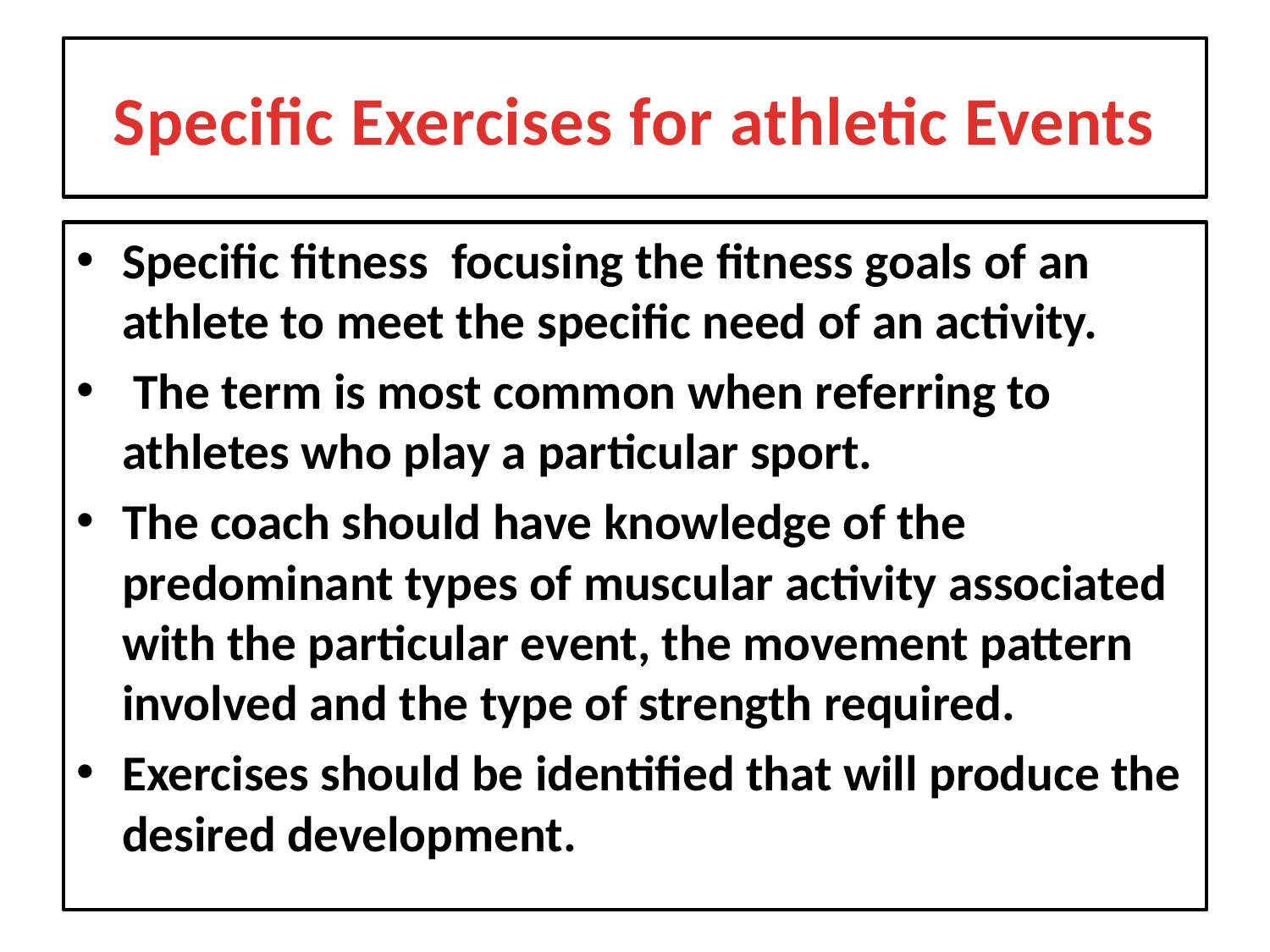

# Specific Exercises for athletic Events
Specific fitness  focusing the fitness goals of an athlete to meet the specific need of an activity.
 The term is most common when referring to athletes who play a particular sport.
The coach should have knowledge of the predominant types of muscular activity associated with the particular event, the movement pattern involved and the type of strength required.
Exercises should be identified that will produce the desired development.